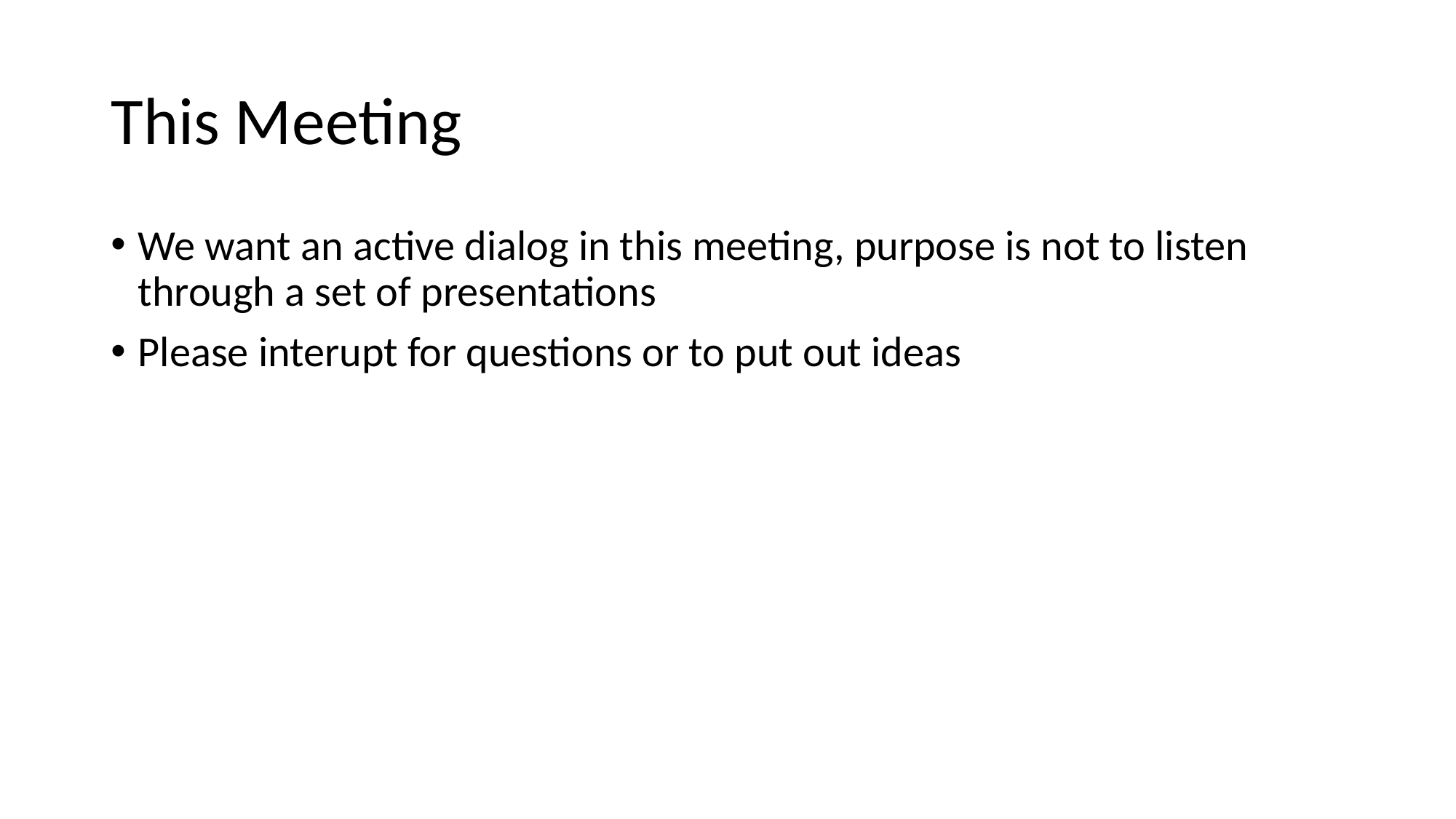

# This Meeting
We want an active dialog in this meeting, purpose is not to listen through a set of presentations
Please interupt for questions or to put out ideas